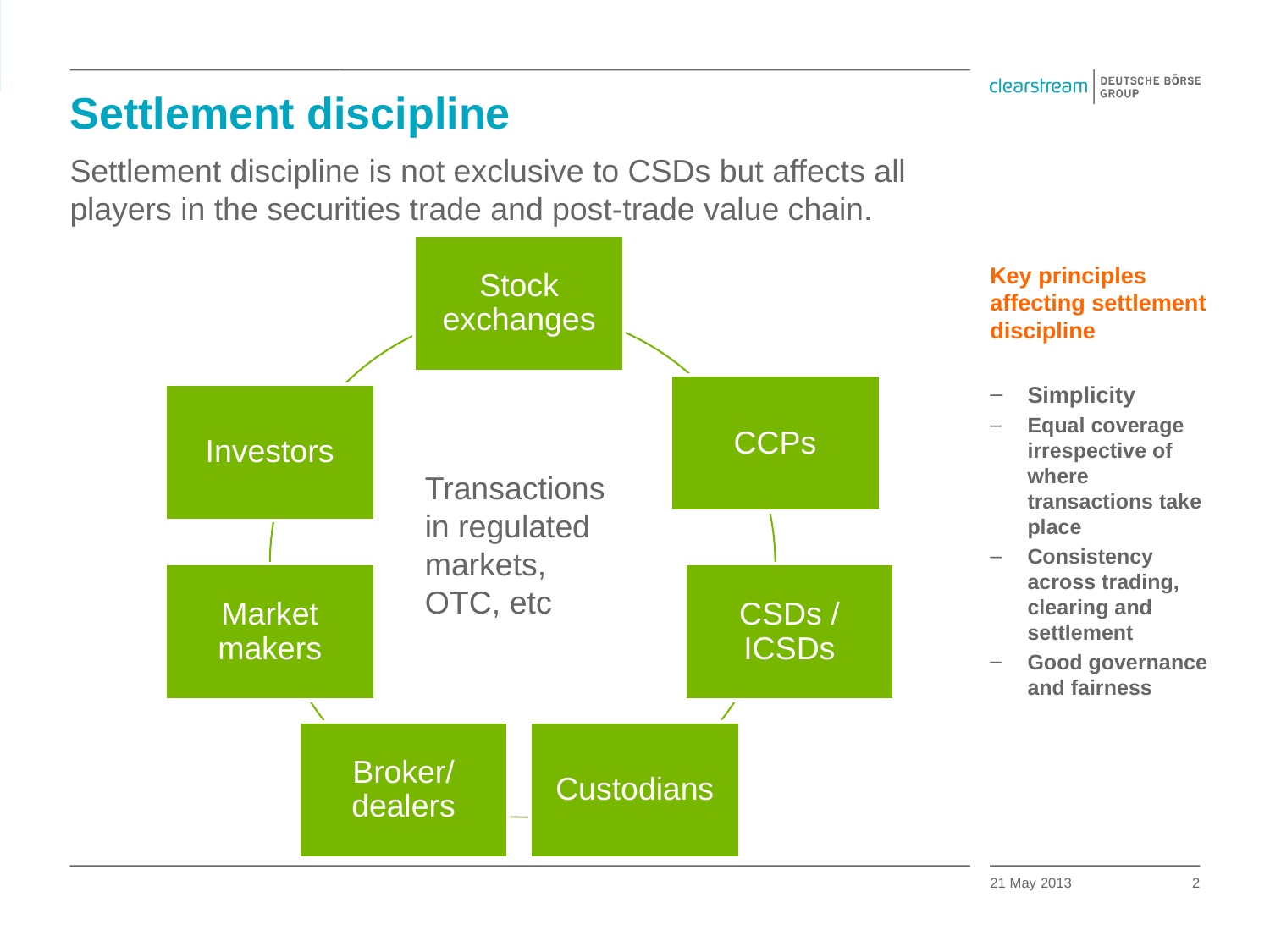

# Settlement discipline
Settlement discipline is not exclusive to CSDs but affects all players in the securities trade and post-trade value chain.
Stock exchanges
CCPs
CSDs / ICSDs
Custodians
Broker/
dealers
Market makers
Investors
Key principles affecting settlement discipline

Simplicity
Equal coverage irrespective of where transactions take place
Consistency across trading, clearing and settlement
Good governance and fairness

Transactions
in regulated markets,
OTC, etc
21 May 2013
2